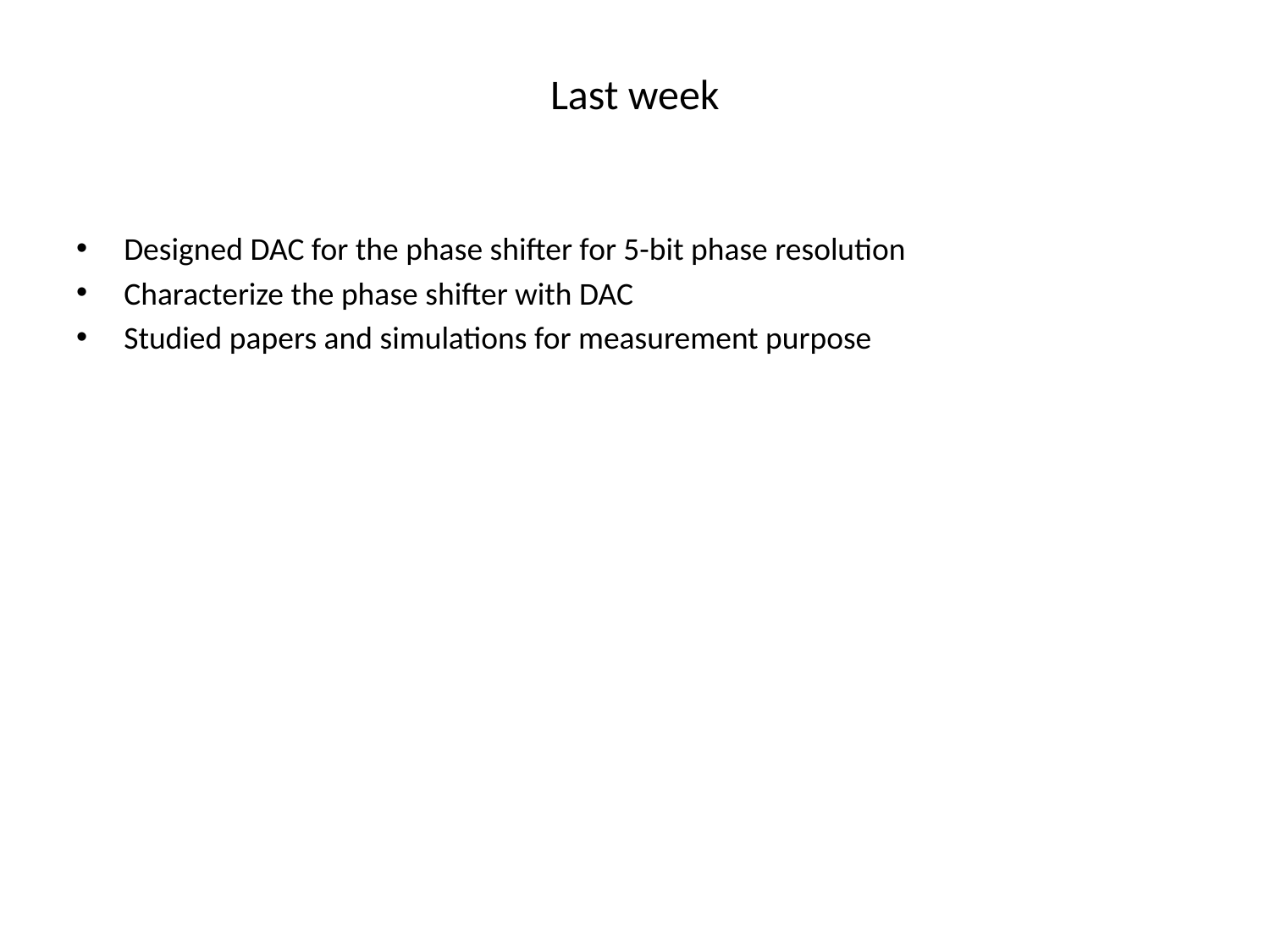

# Last week
Designed DAC for the phase shifter for 5-bit phase resolution
Characterize the phase shifter with DAC
Studied papers and simulations for measurement purpose